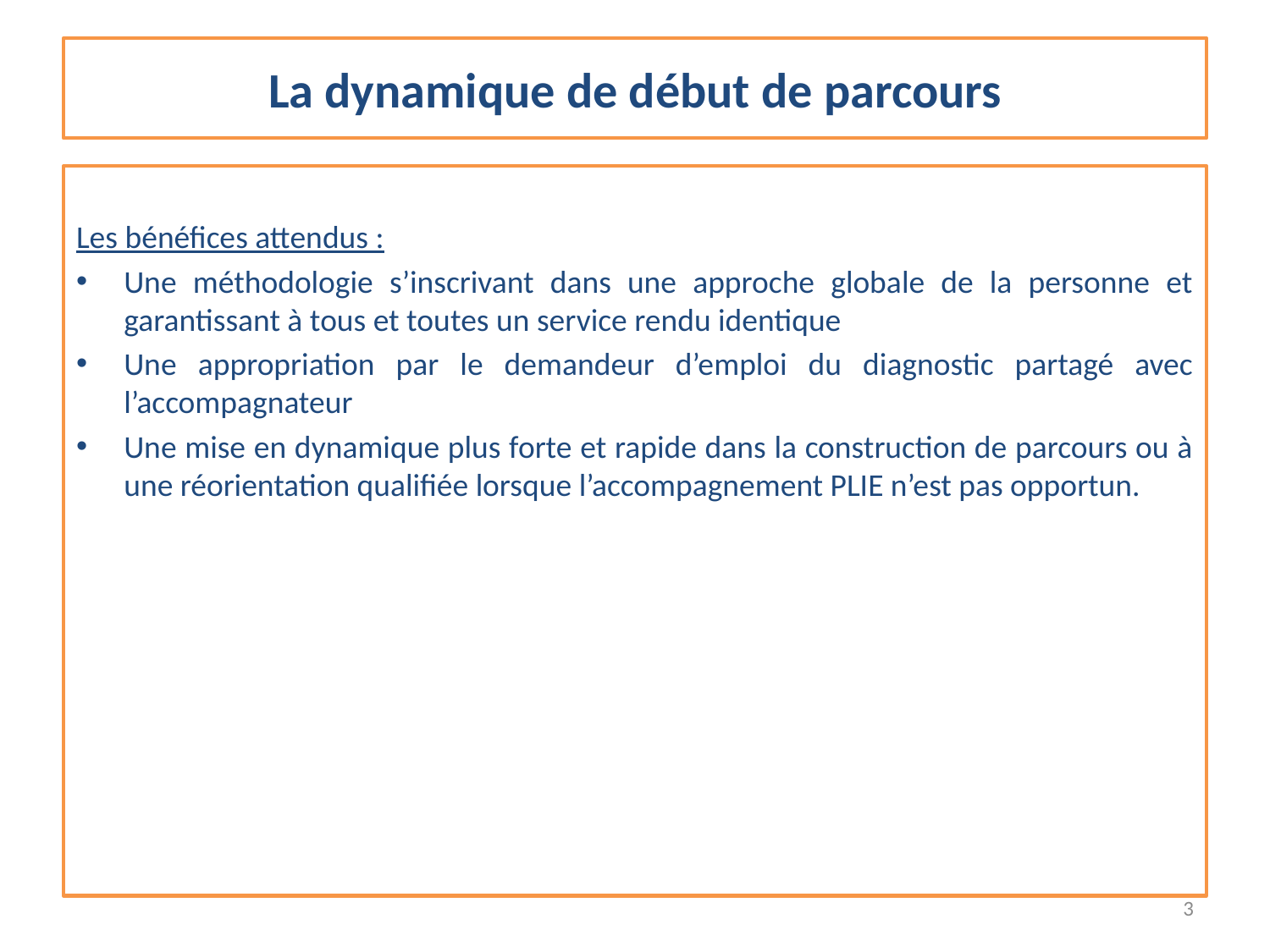

# La dynamique de début de parcours

Les bénéfices attendus :
Une méthodologie s’inscrivant dans une approche globale de la personne et garantissant à tous et toutes un service rendu identique
Une appropriation par le demandeur d’emploi du diagnostic partagé avec l’accompagnateur
Une mise en dynamique plus forte et rapide dans la construction de parcours ou à une réorientation qualifiée lorsque l’accompagnement PLIE n’est pas opportun.

3